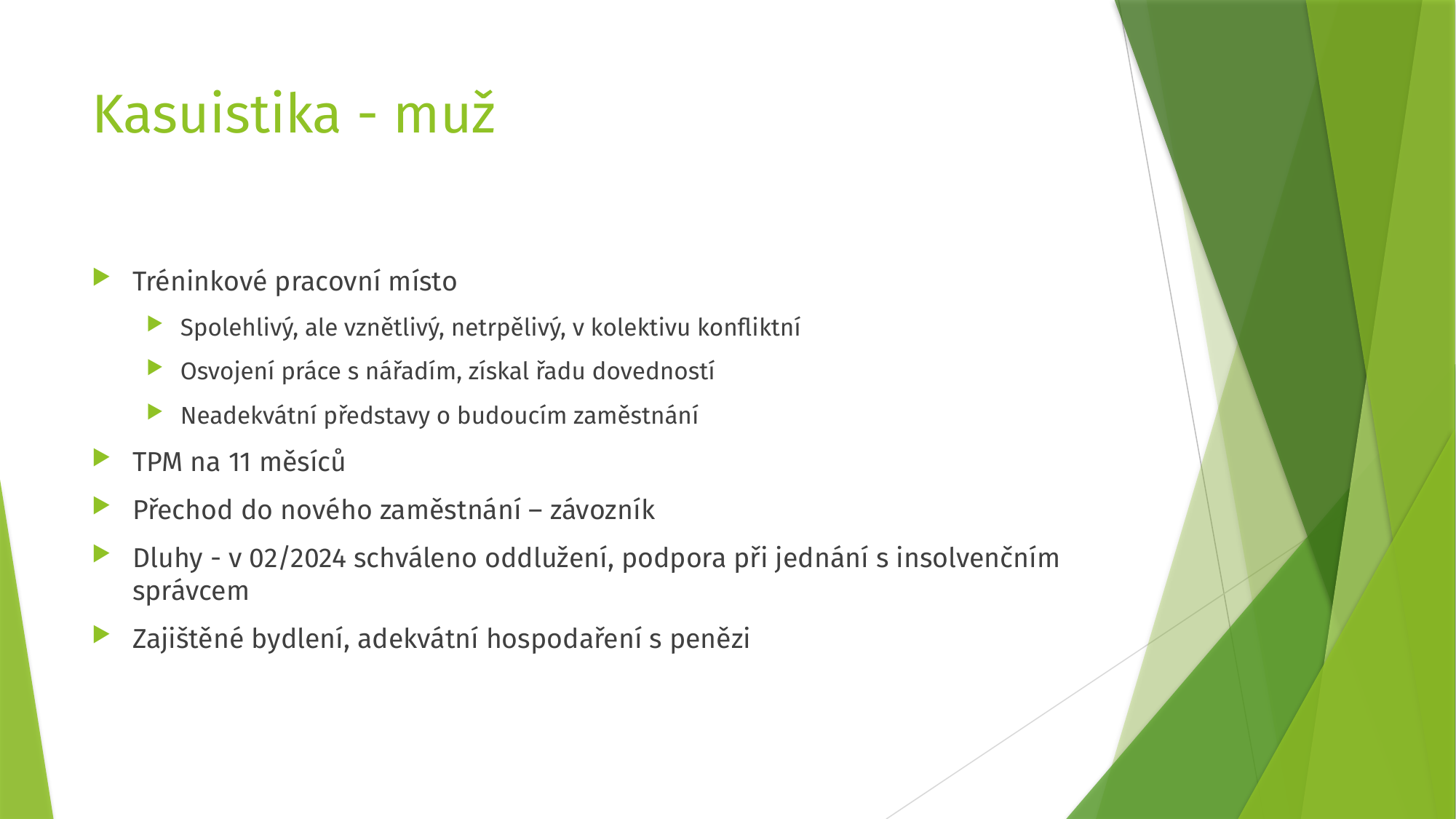

# Kasuistika - muž
Tréninkové pracovní místo
Spolehlivý, ale vznětlivý, netrpělivý, v kolektivu konfliktní
Osvojení práce s nářadím, získal řadu dovedností
Neadekvátní představy o budoucím zaměstnání
TPM na 11 měsíců
Přechod do nového zaměstnání – závozník
Dluhy - v 02/2024 schváleno oddlužení, podpora při jednání s insolvenčním správcem
Zajištěné bydlení, adekvátní hospodaření s penězi